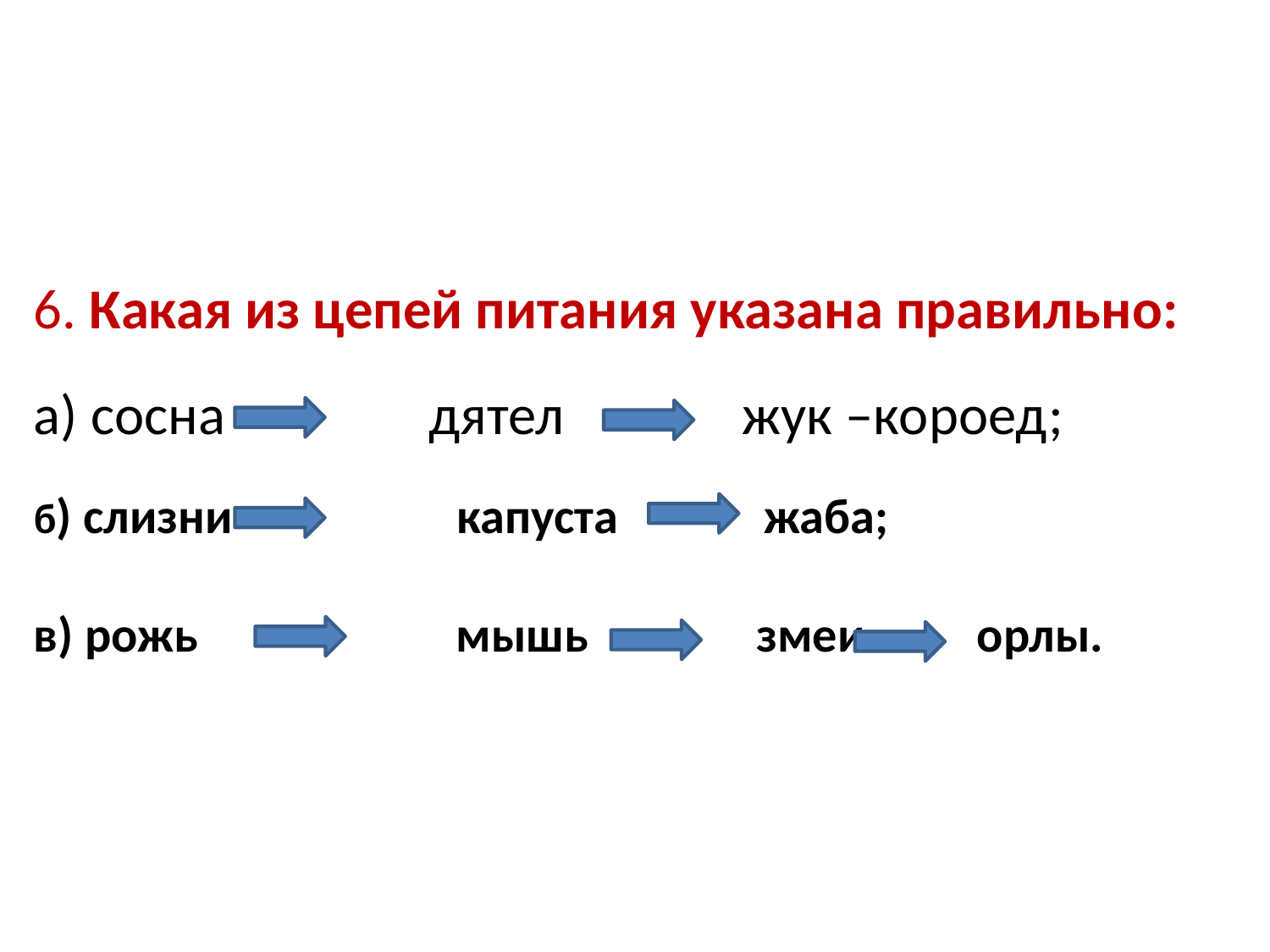

6. Какая из цепей питания указана правильно:

а) сосна                дятел              жук –короед;

б) слизни                    капуста             жаба;

в) рожь                       мышь               змеи          орлы.